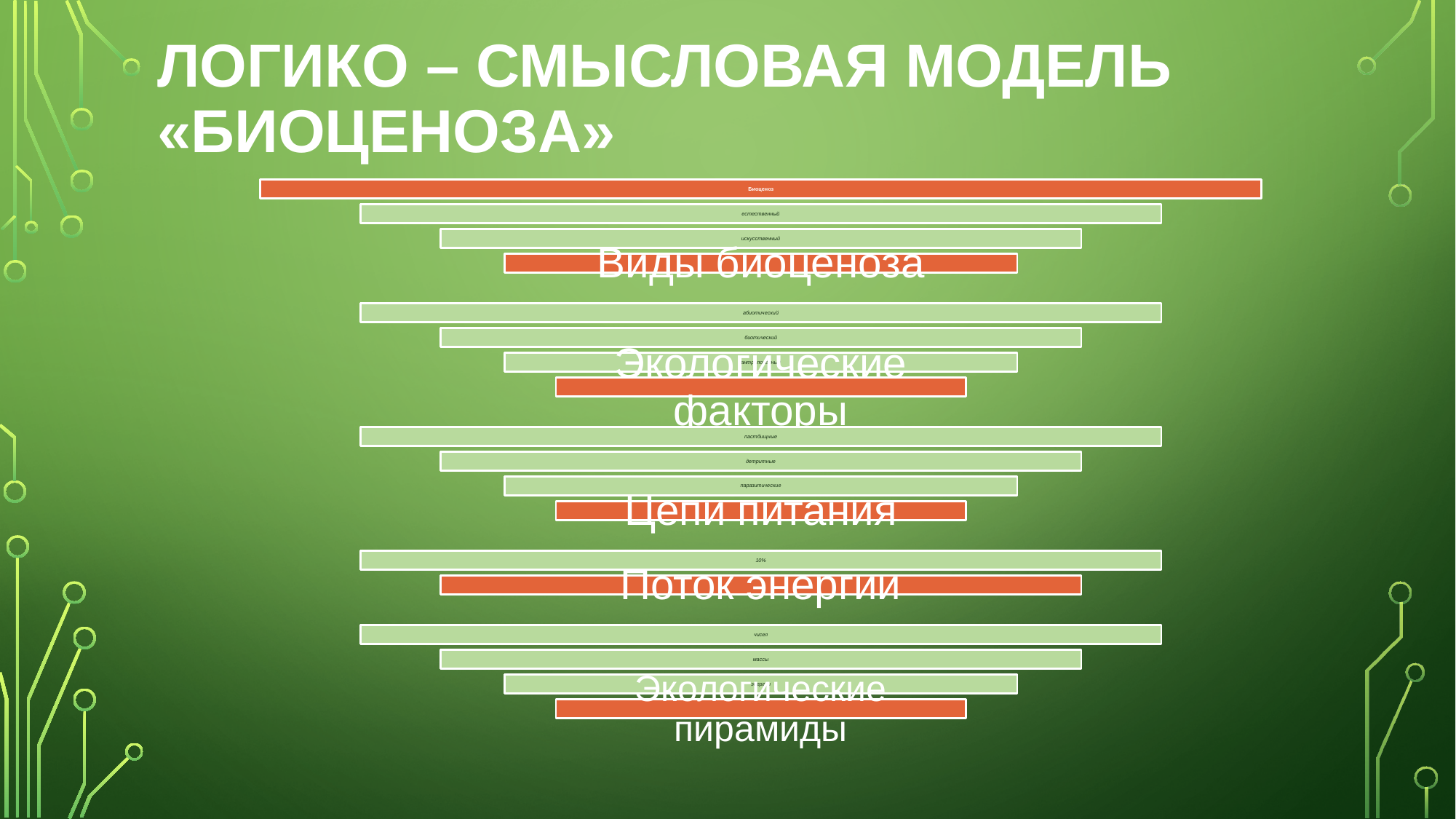

# Логико – смысловая модель «Биоценоза»
Биоценоз
естественный
биотический
пастбищные
Виды биоценоза
10%
чисел
искусственный
абиотический
антропогенный
Экологические факторы
детритные
паразитические
Цепи питания
Поток энергии
массы
энергии
Экологические пирамиды